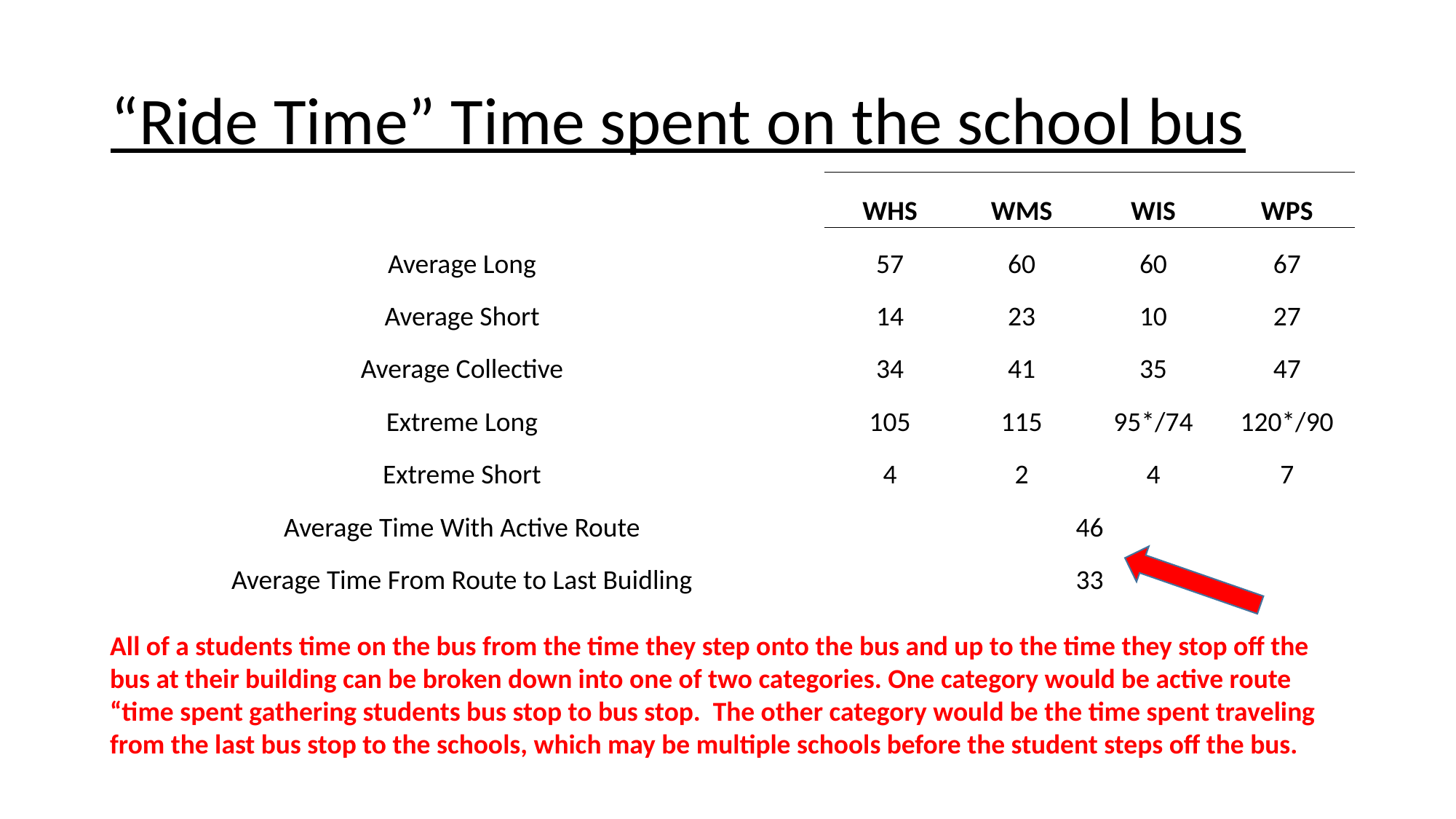

# “Ride Time” Time spent on the school bus
|  |  |  |  |  |  |  |  |  |  | WHS | WMS | WIS | WPS |
| --- | --- | --- | --- | --- | --- | --- | --- | --- | --- | --- | --- | --- | --- |
| Average Long |  |  |  |  |  |  |  |  |  | 57 | 60 | 60 | 67 |
| Average Short |  |  |  |  |  |  |  |  |  | 14 | 23 | 10 | 27 |
| Average Collective |  |  |  |  |  |  |  |  |  | 34 | 41 | 35 | 47 |
| Extreme Long |  |  |  |  |  |  |  |  |  | 105 | 115 | 95\*/74 | 120\*/90 |
| Extreme Short |  |  |  |  |  |  |  |  |  | 4 | 2 | 4 | 7 |
| Average Time With Active Route |  |  |  |  |  |  |  |  |  | 46 |  |  |  |
| Average Time From Route to Last Buidling |  |  |  |  |  |  |  |  |  | 33 |  |  |  |

All of a students time on the bus from the time they step onto the bus and up to the time they stop off the bus at their building can be broken down into one of two categories. One category would be active route “time spent gathering students bus stop to bus stop.  The other category would be the time spent traveling from the last bus stop to the schools, which may be multiple schools before the student steps off the bus.